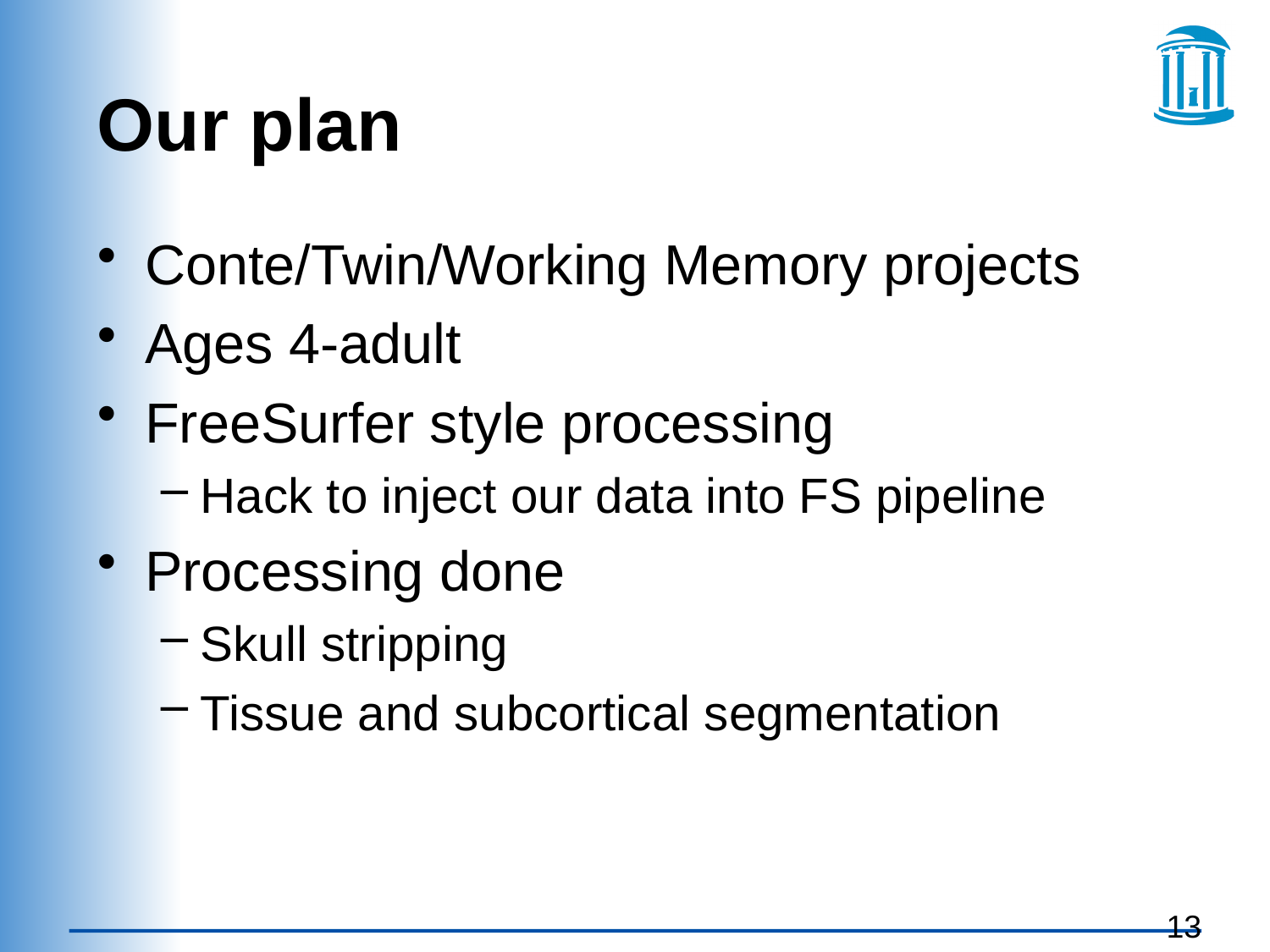

# Our plan
Conte/Twin/Working Memory projects
Ages 4-adult
FreeSurfer style processing
Hack to inject our data into FS pipeline
Processing done
Skull stripping
Tissue and subcortical segmentation